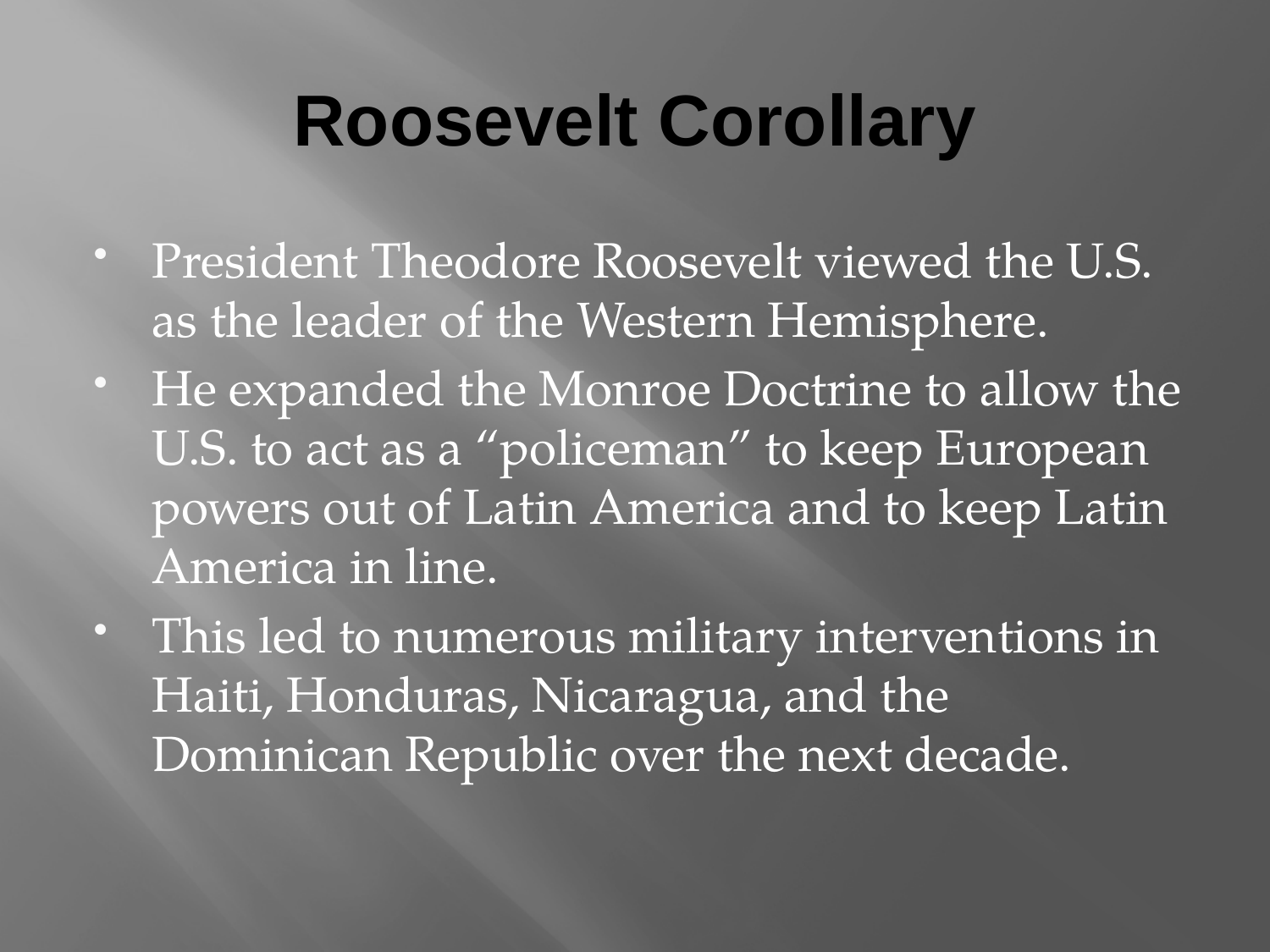

# Roosevelt Corollary
President Theodore Roosevelt viewed the U.S. as the leader of the Western Hemisphere.
He expanded the Monroe Doctrine to allow the U.S. to act as a “policeman” to keep European powers out of Latin America and to keep Latin America in line.
This led to numerous military interventions in Haiti, Honduras, Nicaragua, and the Dominican Republic over the next decade.